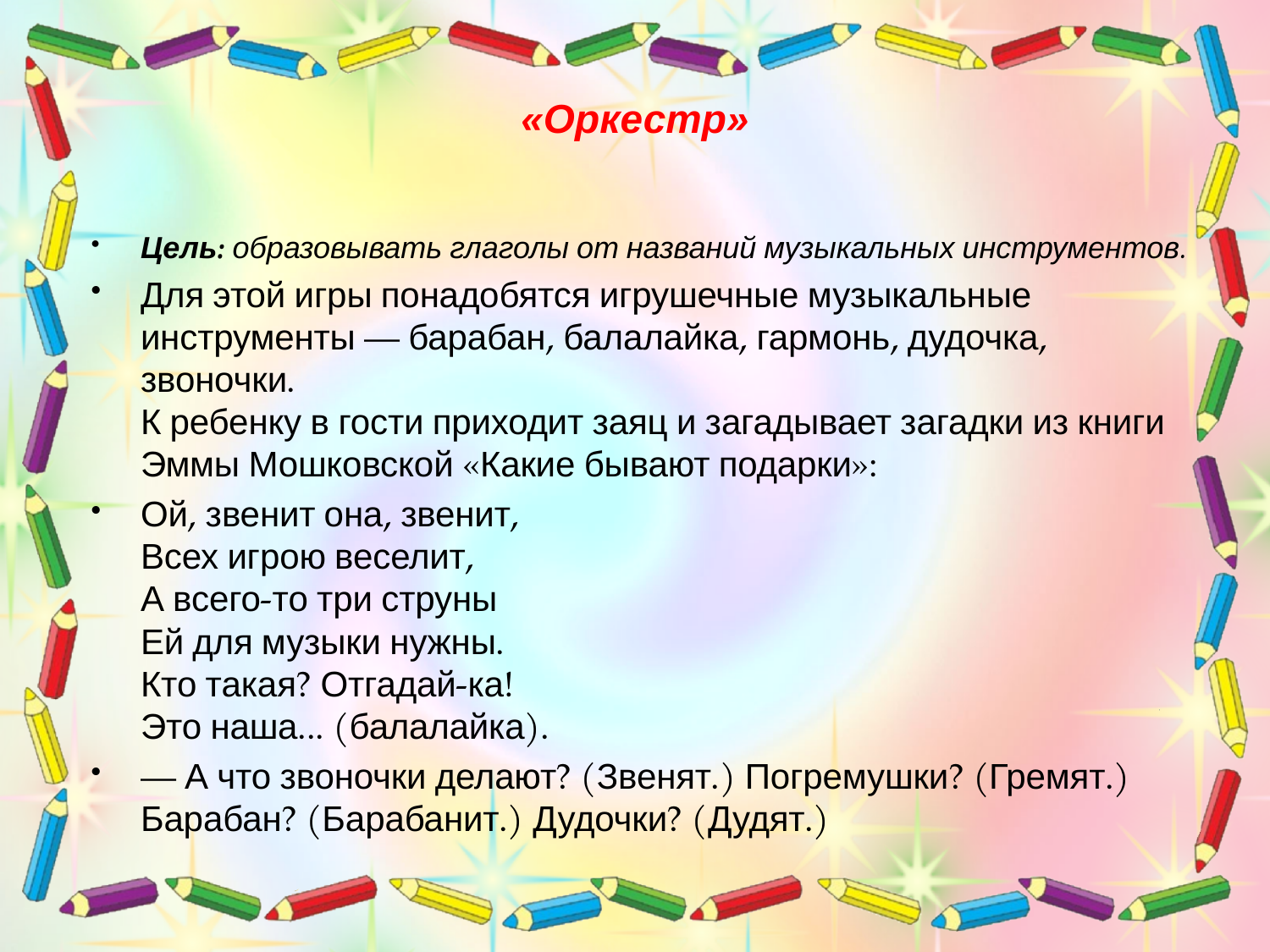

# «Оркестр»
Цель: образовывать глаголы от названий музыкальных инструментов.
Для этой игры понадобятся игрушечные музыкальные инструменты — барабан, балалайка, гармонь, дудочка, звоночки.
К ребенку в гости приходит заяц и загадывает загадки из книги Эммы Мошковской «Какие бывают подарки»:
Ой, звенит она, звенит,
Всех игрою веселит,
А всего-то три струны
Ей для музыки нужны.
Кто такая? Отгадай-ка!
Это наша... (балалайка).
— А что звоночки делают? (Звенят.) Погремушки? (Гремят.) Барабан? (Барабанит.) Дудочки? (Дудят.)